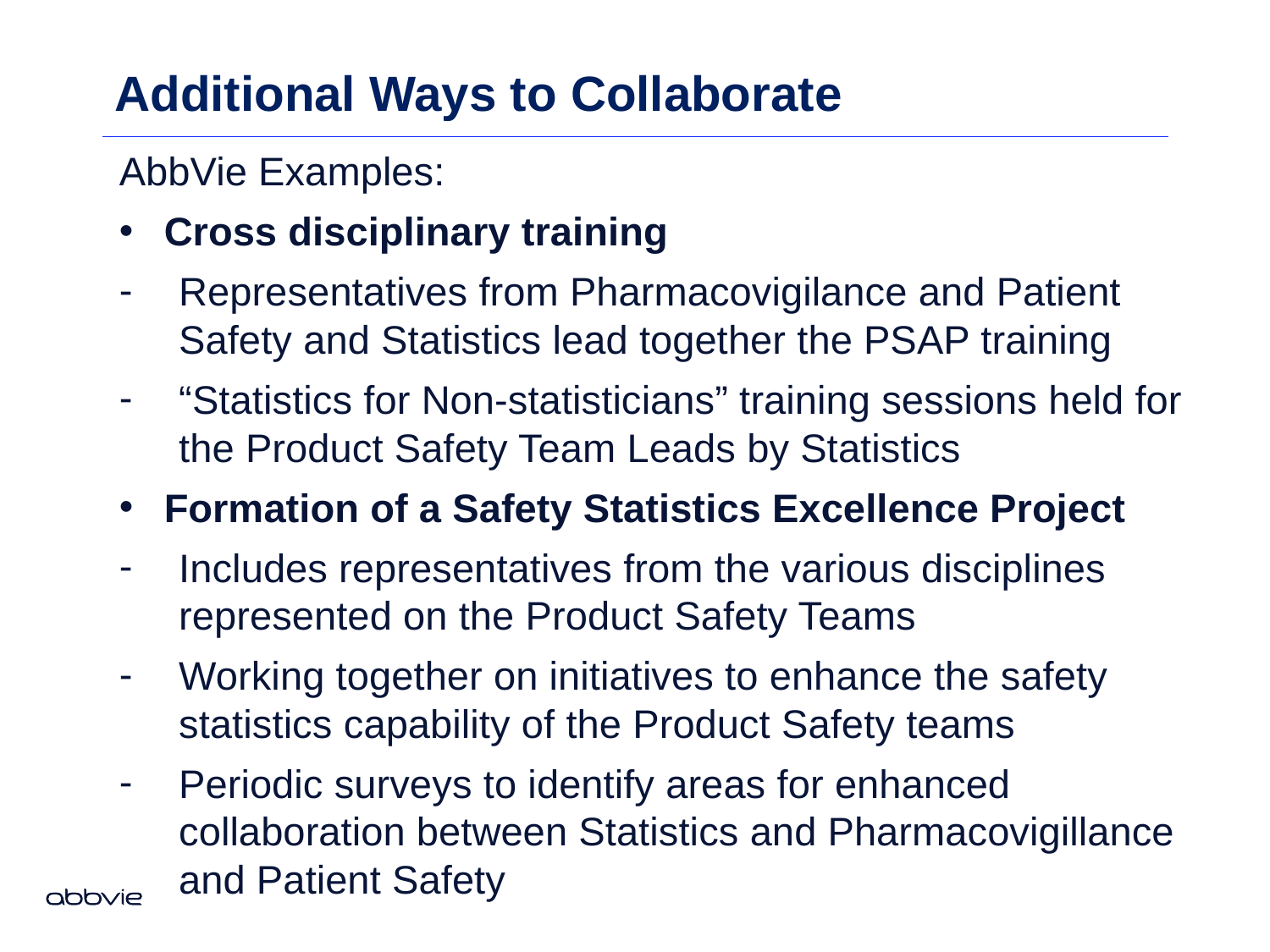

# Additional Ways to Collaborate
AbbVie Examples:
Cross disciplinary training
Representatives from Pharmacovigilance and Patient Safety and Statistics lead together the PSAP training
“Statistics for Non-statisticians” training sessions held for the Product Safety Team Leads by Statistics
Formation of a Safety Statistics Excellence Project
Includes representatives from the various disciplines represented on the Product Safety Teams
Working together on initiatives to enhance the safety statistics capability of the Product Safety teams
Periodic surveys to identify areas for enhanced collaboration between Statistics and Pharmacovigillance and Patient Safety